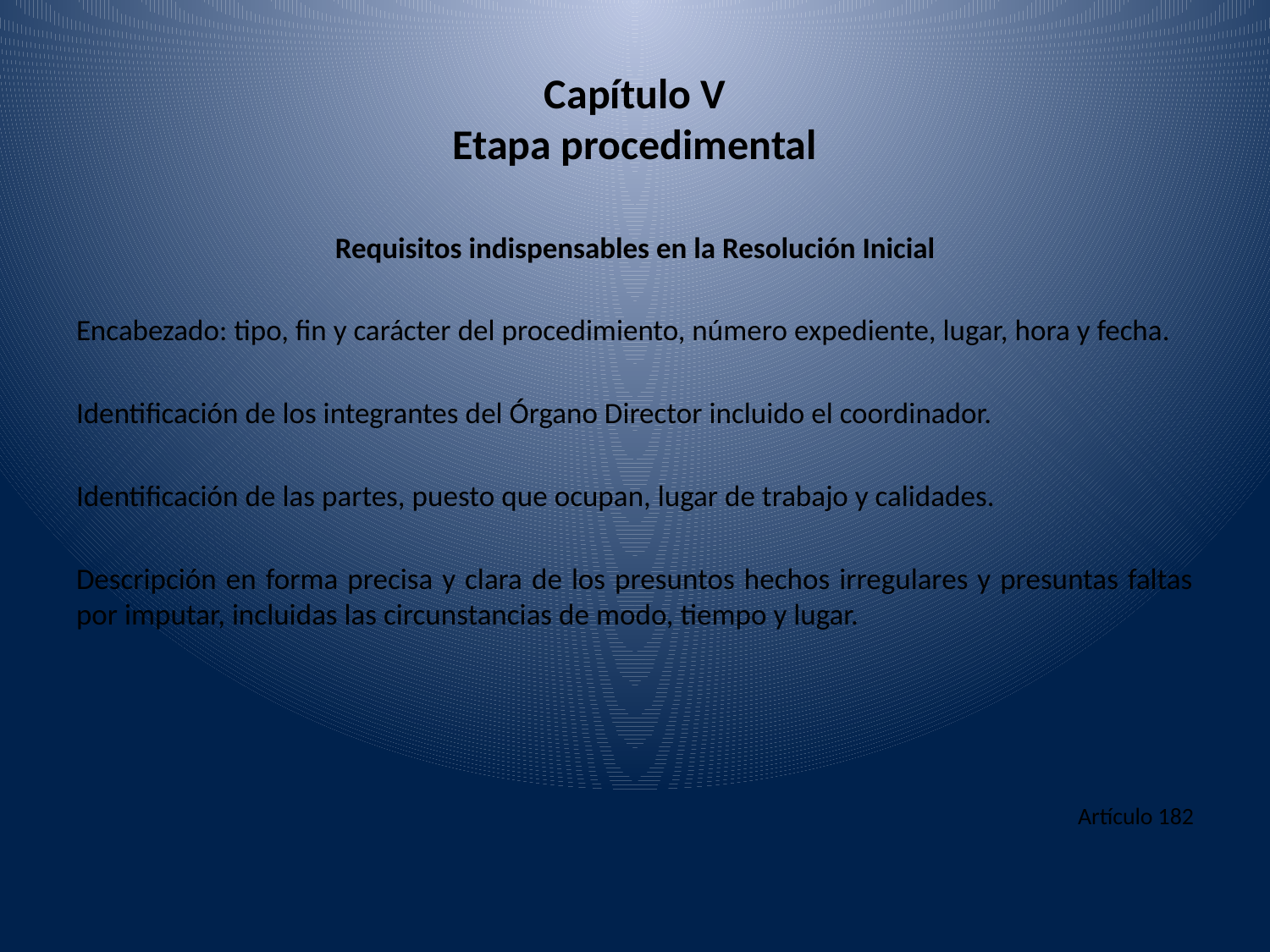

# Capítulo V Etapa procedimental
Requisitos indispensables en la Resolución Inicial

Encabezado: tipo, fin y carácter del procedimiento, número expediente, lugar, hora y fecha.

Identificación de los integrantes del Órgano Director incluido el coordinador.

Identificación de las partes, puesto que ocupan, lugar de trabajo y calidades.

Descripción en forma precisa y clara de los presuntos hechos irregulares y presuntas faltas por imputar, incluidas las circunstancias de modo, tiempo y lugar.

Artículo 182